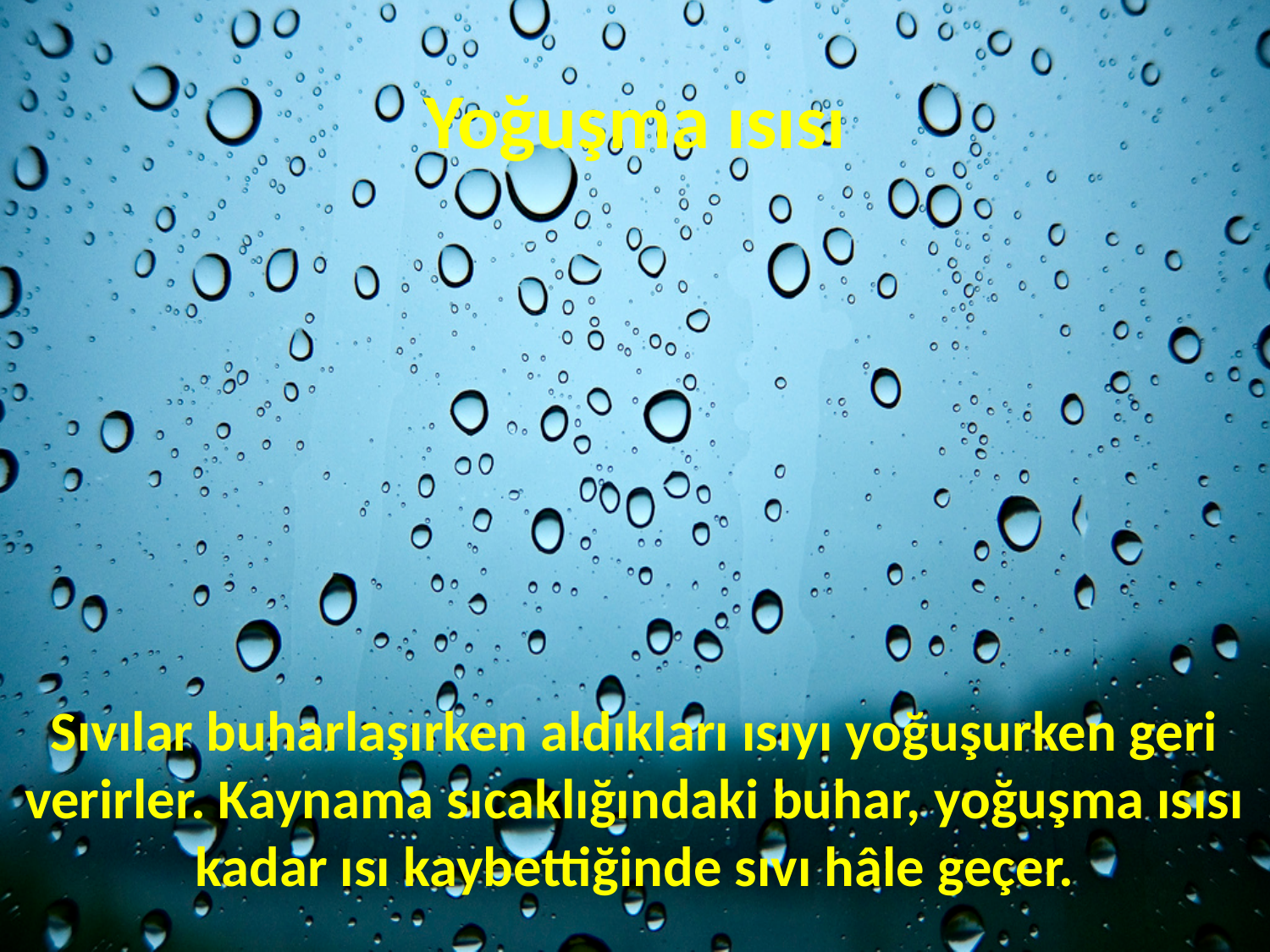

# Yoğuşma ısısı
Sıvılar buharlaşırken aldıkları ısıyı yoğuşurken geri verirler. Kaynama sıcaklığındaki buhar, yoğuşma ısısı kadar ısı kaybettiğinde sıvı hâle geçer.